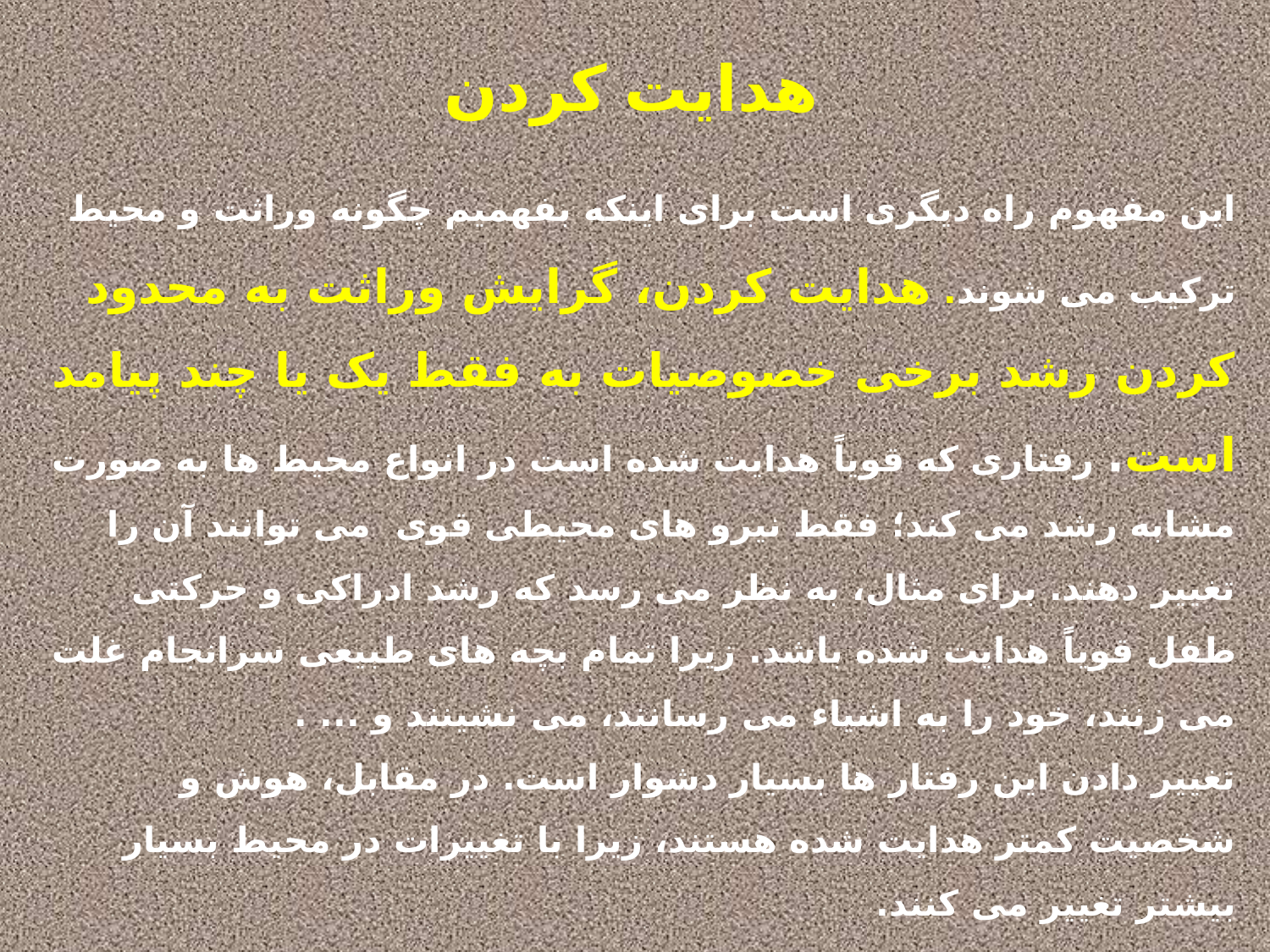

# هدایت کردن
این مفهوم راه دیگری است برای اینکه بفهمیم چگونه وراثت و محیط ترکیب می شوند. هدایت کردن، گرایش وراثت به محدود کردن رشد برخی خصوصیات به فقط یک یا چند پیامد است. رفتاری که قویاً هدایت شده است در انواع محیط ها به صورت مشابه رشد می کند؛ فقط نیرو های محیطی قوی  می توانند آن را تغییر دهند. برای مثال، به نظر می رسد که رشد ادراکی و حرکتی طفل قویاً هدایت شده باشد. زیرا تمام بچه های طبیعی سرانجام غلت می زنند، خود را به اشیاء می رسانند، می نشینند و ... .
تغییر دادن این رفتار ها بسیار دشوار است. در مقابل، هوش و شخصیت کمتر هدایت شده هستند، زیرا با تغییرات در محیط بسیار بیشتر تغییر می کنند.
www.modirkade.ir
54